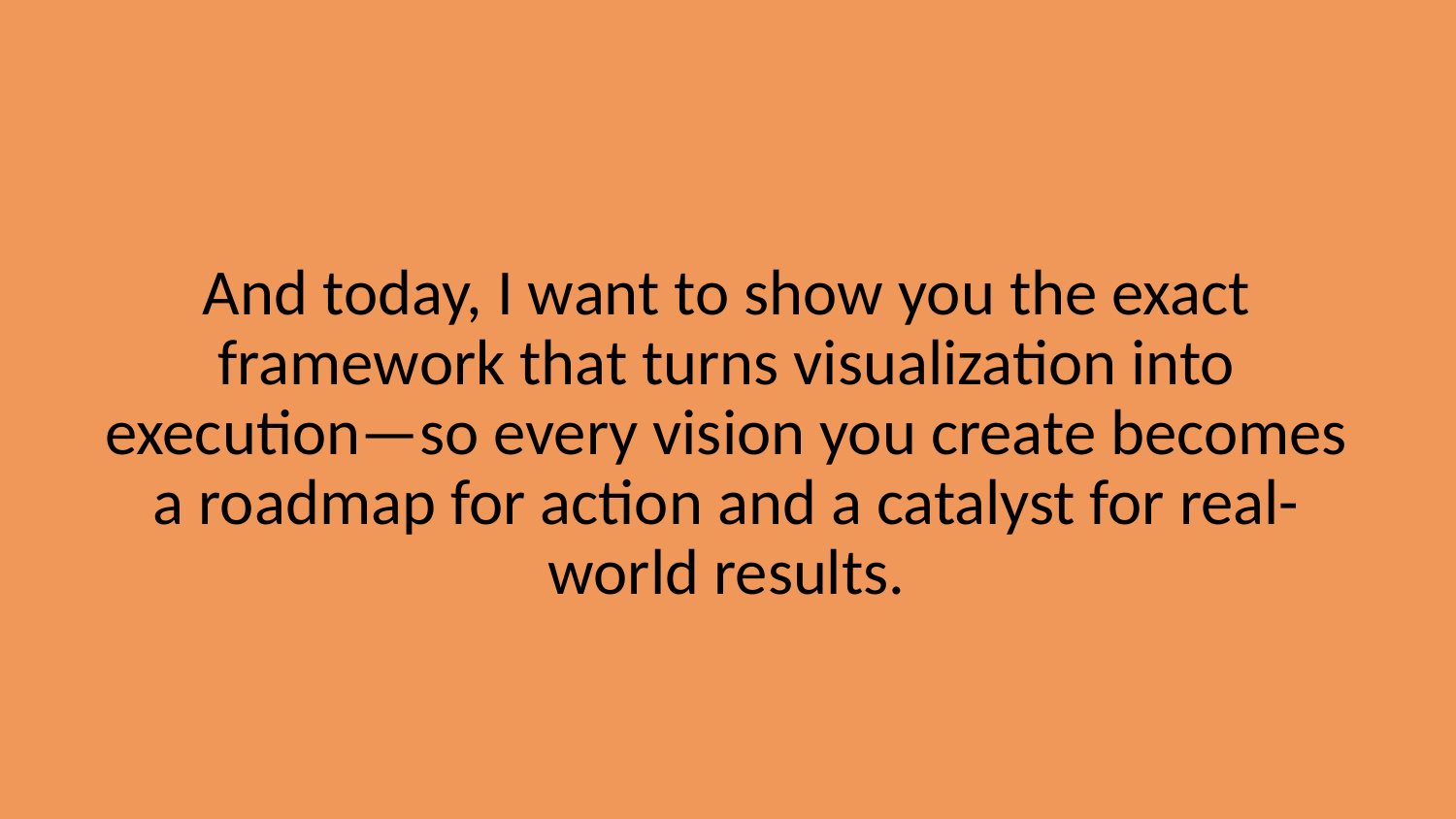

And today, I want to show you the exact framework that turns visualization into execution—so every vision you create becomes a roadmap for action and a catalyst for real-world results.